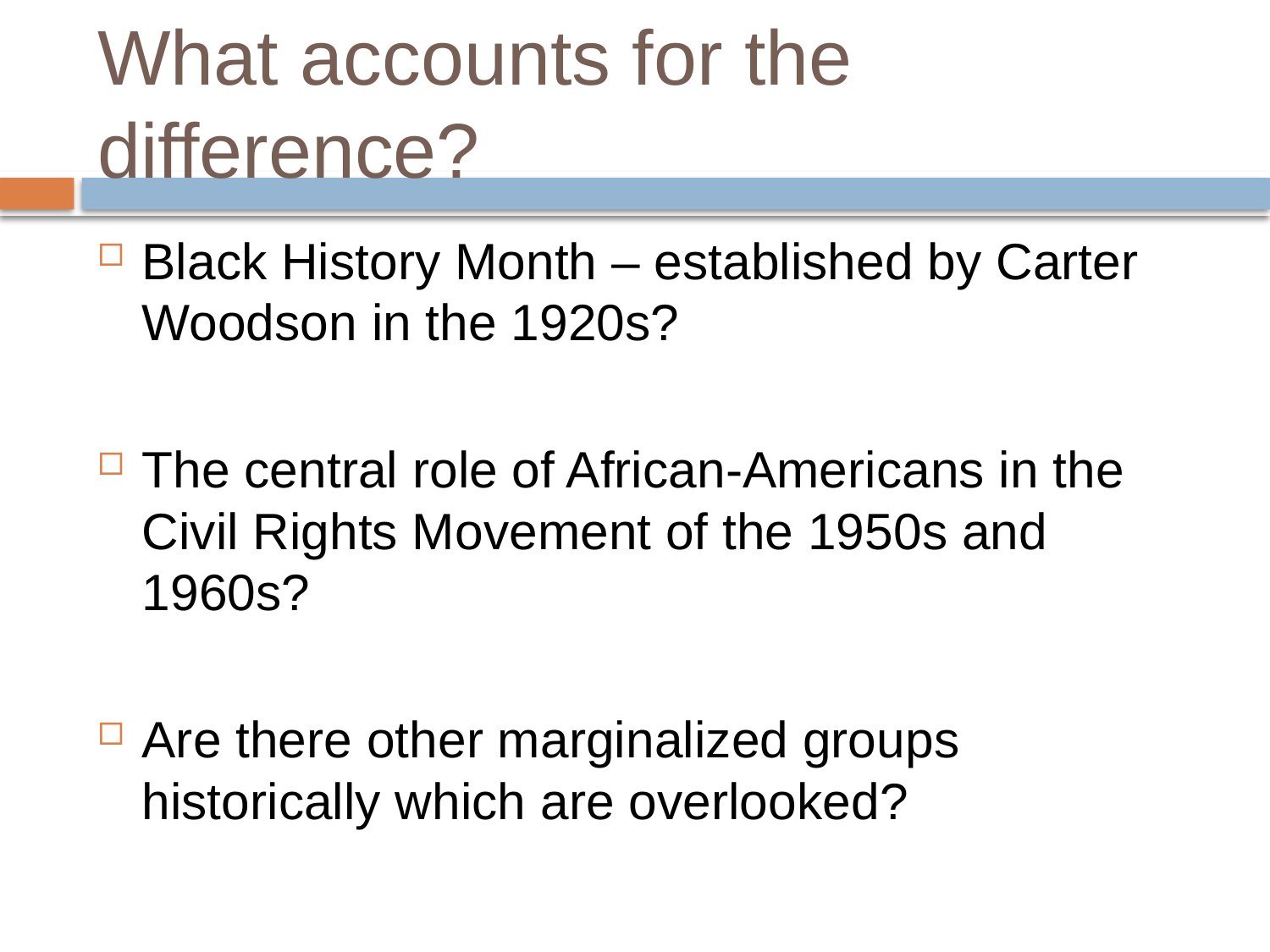

# What accounts for the difference?
Black History Month – established by Carter Woodson in the 1920s?

The central role of African-Americans in the Civil Rights Movement of the 1950s and 1960s?

Are there other marginalized groups historically which are overlooked?